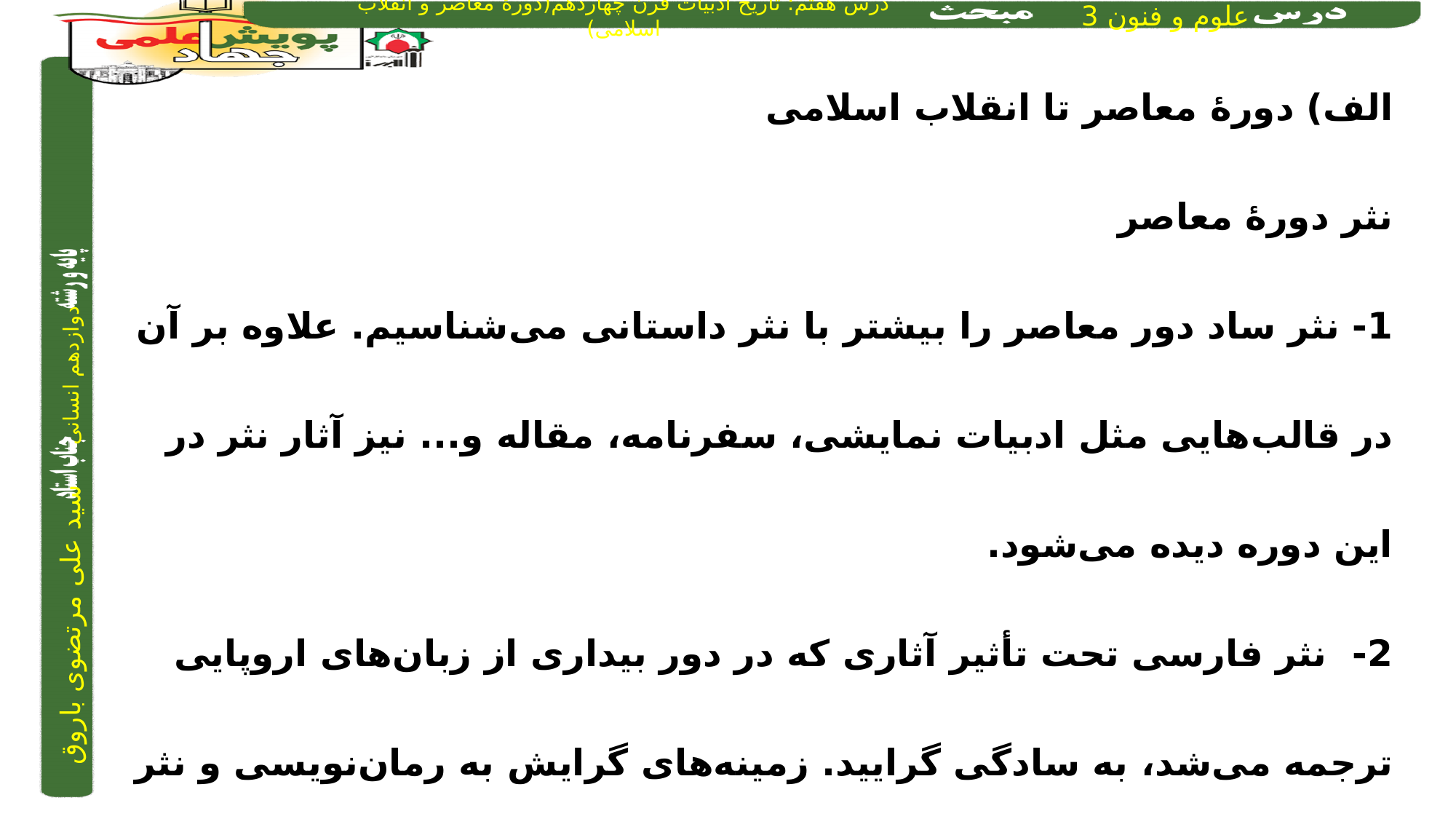

الف) دورۀ معاصر تا انقلاب اسلامی
نثر دورۀ معاصر
1- نثر ساد دور معاصر را بیشتر با نثر داستانی می‌شناسیم. علاوه بر آن در قالب‌هایی مثل ادبیات نمایشی، سفرنامه، مقاله و... نیز آثار نثر در این دوره دیده می‌شود.
2-  نثر فارسی تحت تأثیر آثاری که در دور بیداری از زبان‌های اروپایی ترجمه می‌شد، به سادگی گرایید. زمینه‌های گرایش به رمان‌نویسی و نثر داستانی را به معنای نوین آن، عبدالرحیم طالبوف و زین‌العابدین مراغه‌ای با سفرنامه‌های خیالی خود ایجاد نمودند.